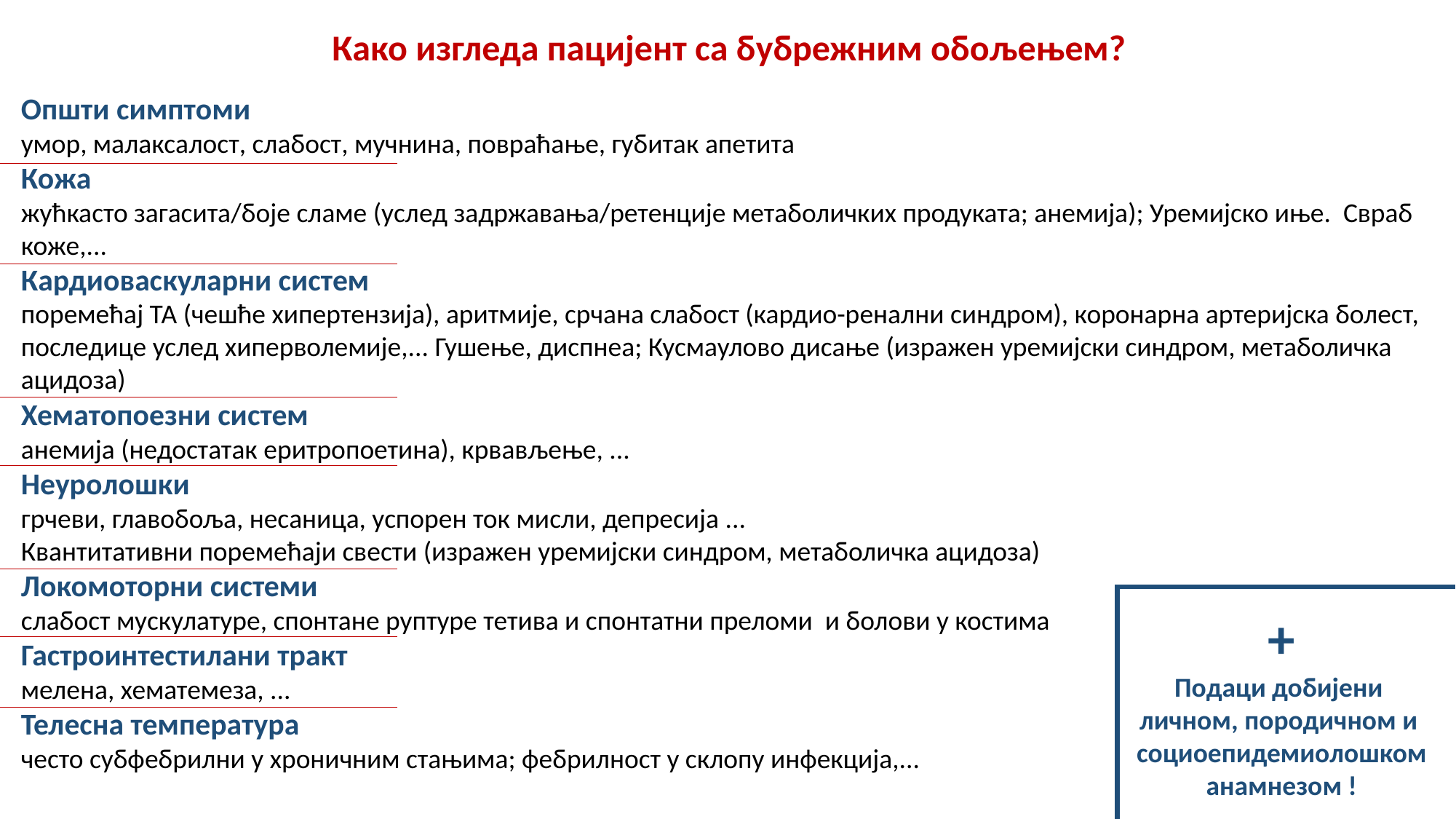

Како изгледа пацијент са бубрежним обољењем?
Општи симптоми
умор, малаксалост, слабост, мучнина, повраћање, губитак апетита
Кожа
жућкасто загасита/боје сламе (услед задржавања/ретенције метаболичких продуката; анемија); Уремијско иње.  Свраб коже,...
Кардиоваскуларни систем
поремећај ТА (чешће хипертензија), аритмије, срчана слабост (кардио-ренални синдром), коронарна артеријска болест, последице услед хиперволемије,... Гушење, диспнеа; Кусмаулово дисање (изражен уремијски синдром, метаболичка ацидоза)
Хематопоезни систем
анемија (недостатак еритропоетина), крвављење, ...
Неуролошки
грчеви, главобоља, несаница, успорен ток мисли, депресија ...
Квантитативни поремећаји свести (изражен уремијски синдром, метаболичка ацидоза)
Локомоторни системи
слабост мускулатуре, спонтане руптуре тетива и спонтатни преломи  и болови у костима
Гастроинтестилани тракт
мелена, хематемеза, ...
Телесна температура
често субфебрилни у хроничним стањима; фебрилност у склопу инфекција,...

+
Подаци добијени
личном, породичном и
социоепидемиолошком
анамнезом !